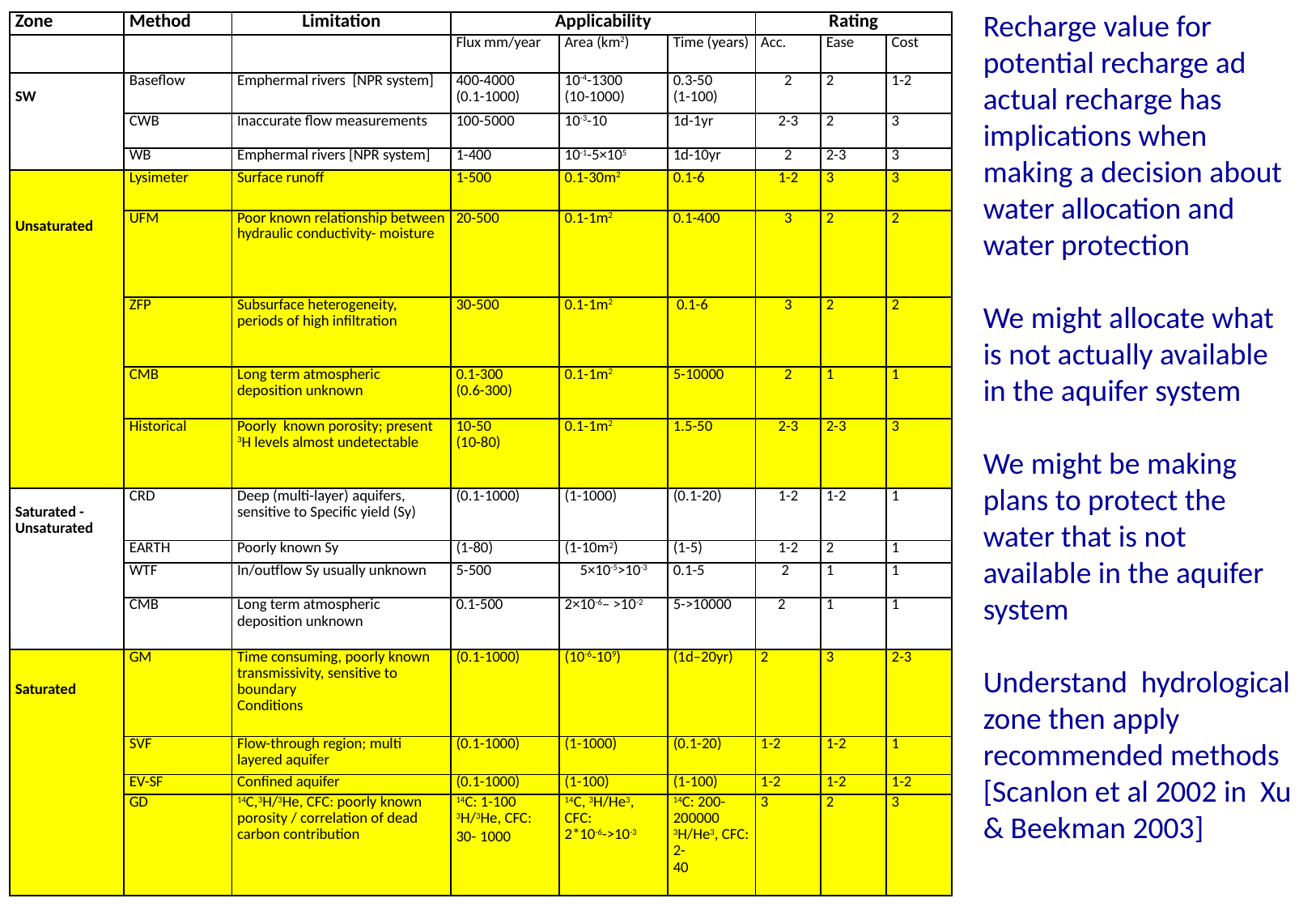

Recharge value for potential recharge ad actual recharge has implications when making a decision about water allocation and water protection

We might allocate what is not actually available in the aquifer system

We might be making plans to protect the water that is not available in the aquifer system

Understand  hydrological zone then apply recommended methods [Scanlon et al 2002 in  Xu & Beekman 2003]
| Zone | Method | Limitation | Applicability |  |  | Rating |  |  |
| --- | --- | --- | --- | --- | --- | --- | --- | --- |
|  |  |  | Flux mm/year | Area (km2) | Time (years) | Acc. | Ease | Cost |
| SW | Baseflow | Emphermal rivers [NPR system] | 400-4000 (0.1-1000) | 10-4-1300 (10-1000) | 0.3-50 (1-100) | 2 | 2 | 1-2 |
|  | CWB | Inaccurate flow measurements | 100-5000 | 10-3-10 | 1d-1yr | 2-3 | 2 | 3 |
|  | WB | Emphermal rivers [NPR system] | 1-400 | 10-1-5×105 | 1d-10yr | 2 | 2-3 | 3 |
| Unsaturated | Lysimeter | Surface runoff | 1-500 | 0.1-30m2 | 0.1-6 | 1-2 | 3 | 3 |
|  | UFM | Poor known relationship between hydraulic conductivity- moisture | 20-500 | 0.1-1m2 | 0.1-400 | 3 | 2 | 2 |
|  | ZFP | Subsurface heterogeneity, periods of high infiltration | 30-500 | 0.1-1m2 | 0.1-6 | 3 | 2 | 2 |
|  | CMB | Long term atmospheric deposition unknown | 0.1-300 (0.6-300) | 0.1-1m2 | 5-10000 | 2 | 1 | 1 |
|  | Historical | Poorly known porosity; present 3H levels almost undetectable | 10-50 (10-80) | 0.1-1m2 | 1.5-50 | 2-3 | 2-3 | 3 |
| Saturated - Unsaturated | CRD | Deep (multi-layer) aquifers, sensitive to Specific yield (Sy) | (0.1-1000) | (1-1000) | (0.1-20) | 1-2 | 1-2 | 1 |
|  | EARTH | Poorly known Sy | (1-80) | (1-10m2) | (1-5) | 1-2 | 2 | 1 |
|  | WTF | In/outflow Sy usually unknown | 5-500 | 5×10-5>10-3 | 0.1-5 | 2 | 1 | 1 |
|  | CMB | Long term atmospheric deposition unknown | 0.1-500 | 2×10-6– >10-2 | 5->10000 | 2 | 1 | 1 |
| Saturated | GM | Time consuming, poorly known transmissivity, sensitive to boundary Conditions | (0.1-1000) | (10-6-109) | (1d–20yr) | 2 | 3 | 2-3 |
|  | SVF | Flow-through region; multi layered aquifer | (0.1-1000) | (1-1000) | (0.1-20) | 1-2 | 1-2 | 1 |
|  | EV-SF | Confined aquifer | (0.1-1000) | (1-100) | (1-100) | 1-2 | 1-2 | 1-2 |
|  | GD | 14C,3H/3He, CFC: poorly known porosity / correlation of dead carbon contribution | 14C: 1-100 3H/3He, CFC: 30- 1000 | 14C, 3H/He3, CFC: 2\*10-6->10-3 | 14C: 200-200000 3H/He3, CFC: 2- 40 | 3 | 2 | 3 |